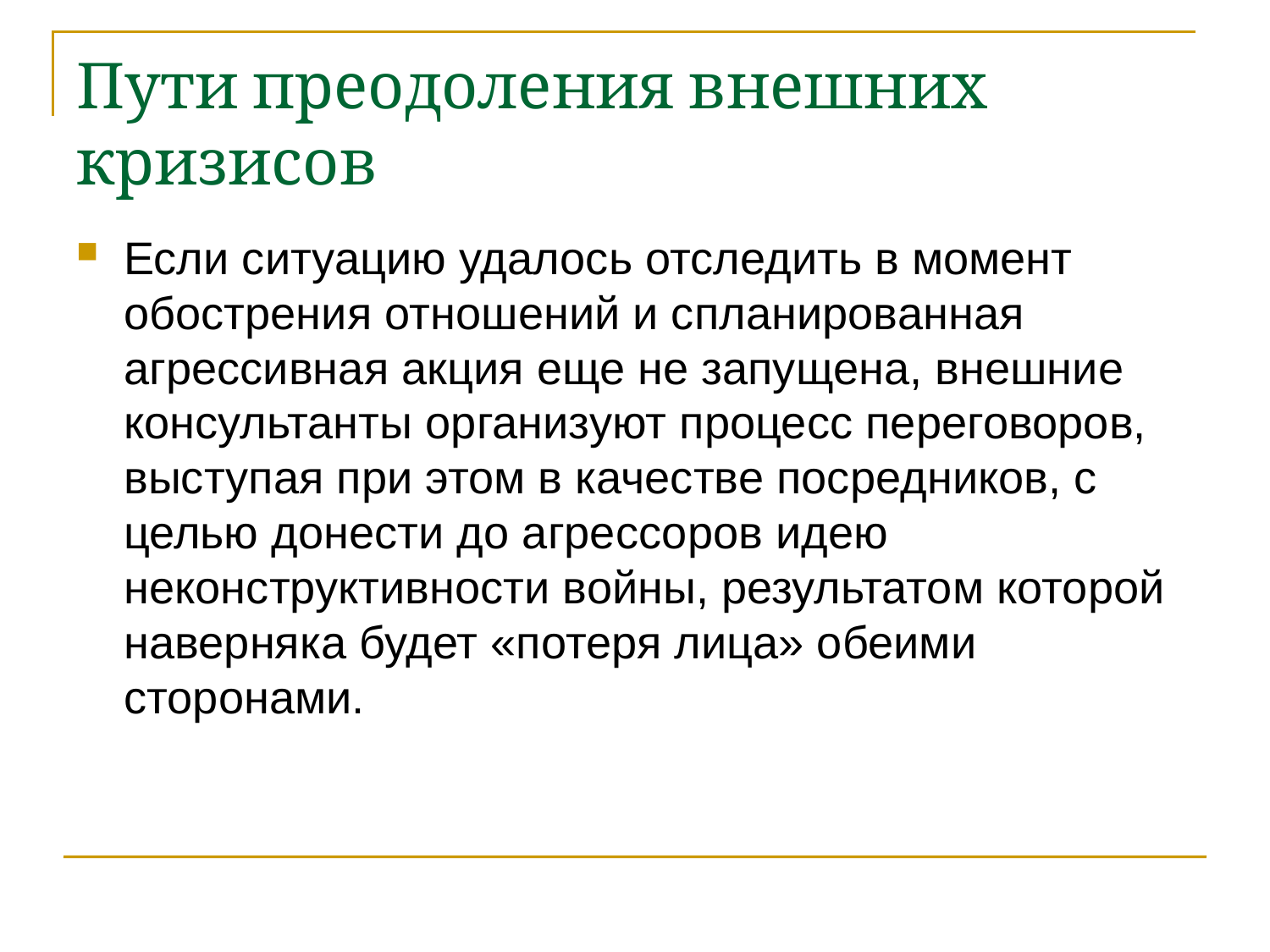

Пути преодоления внешних кризисов
Если ситуацию удалось отследить в момент обострения отношений и спланированная агрессивная акция еще не запущена, внешние консультанты организуют процесс переговоров, выступая при этом в качестве посредников, с целью донести до агрессоров идею неконструктивности войны, результатом которой наверняка будет «потеря лица» обеими сторонами.